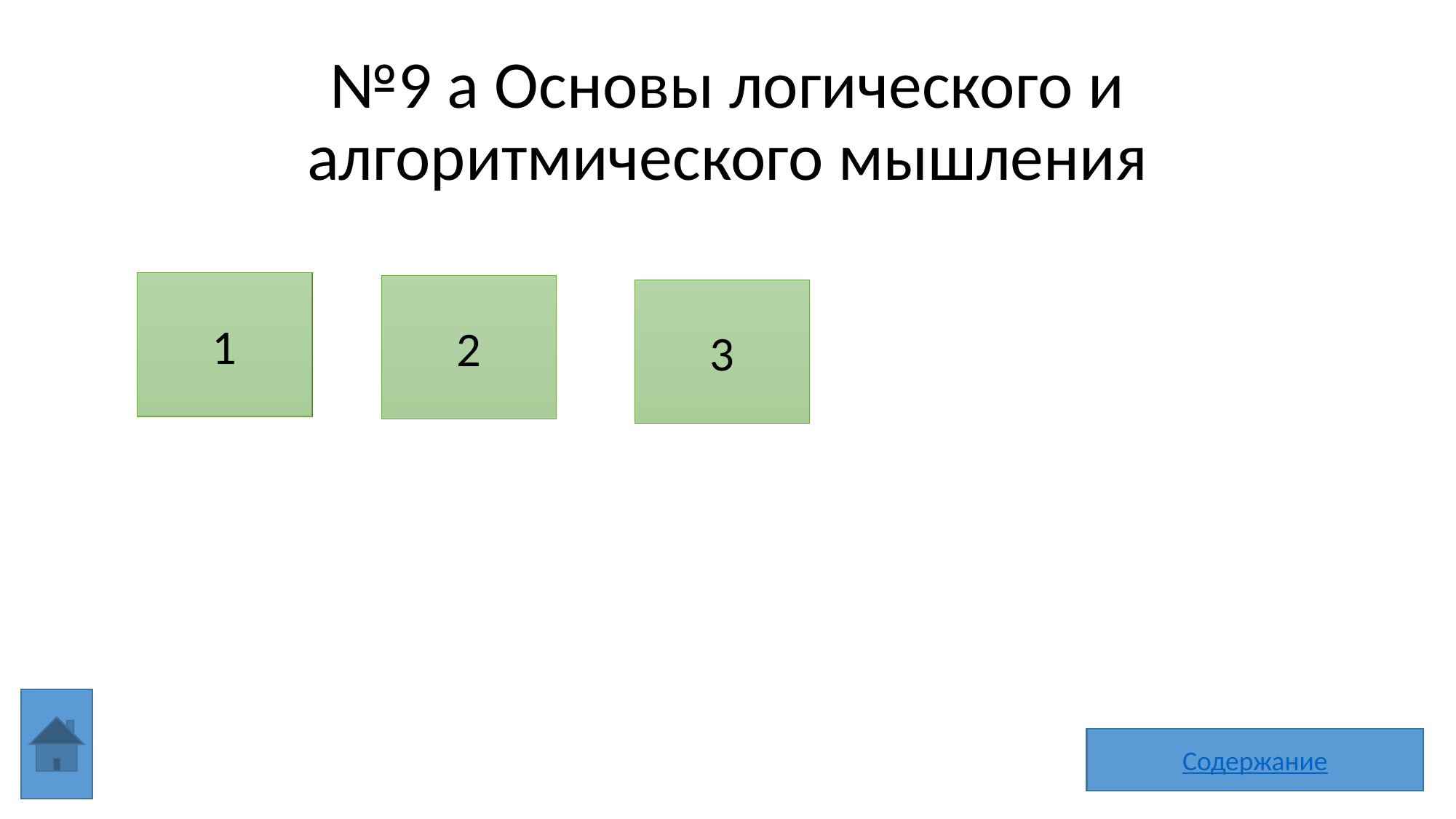

# №9 а Основы логического и алгоритмического мышления
1

2
3

Содержание